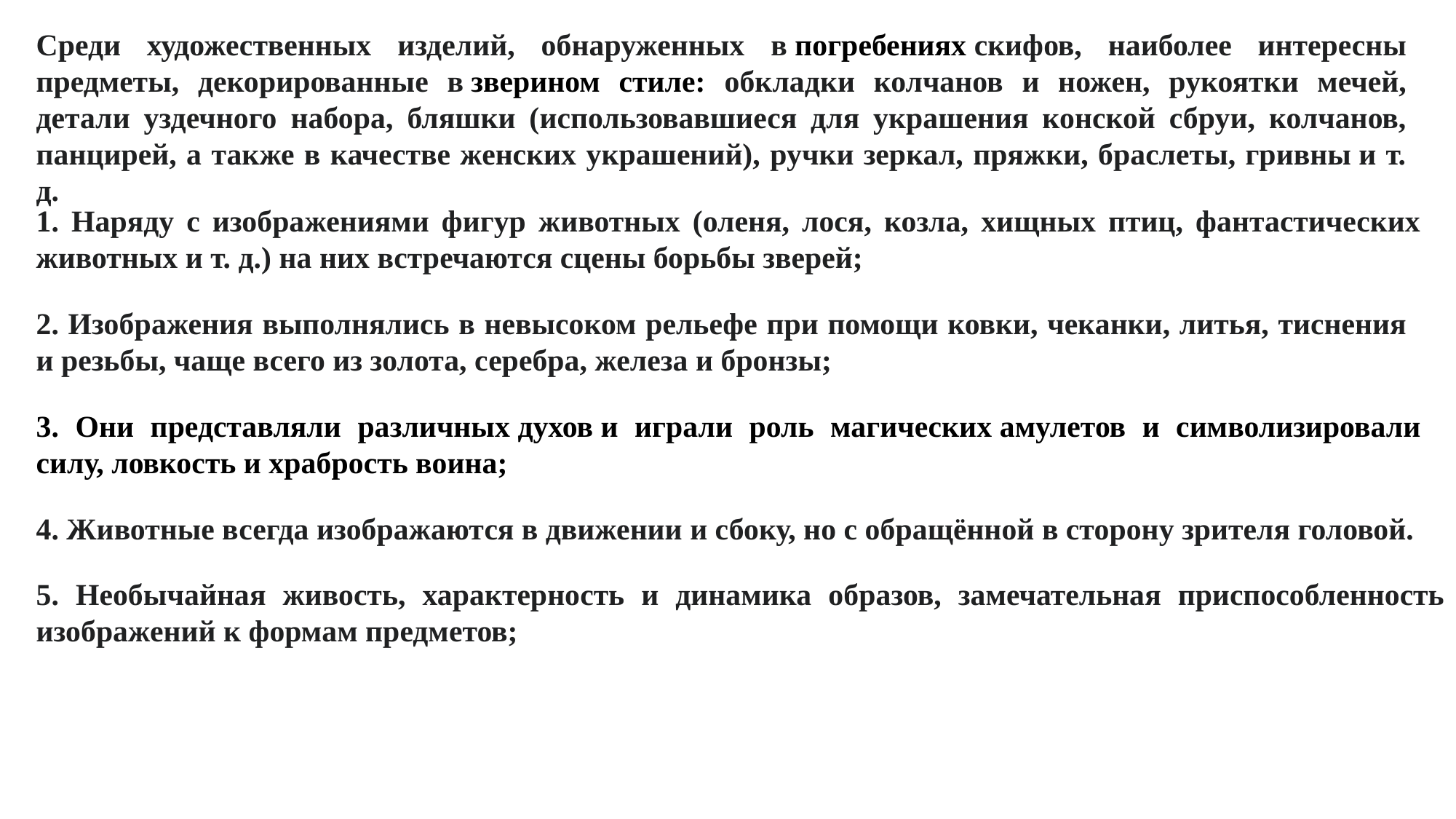

Среди художественных изделий, обнаруженных в погребениях скифов, наиболее интересны предметы, декорированные в зверином стиле: обкладки колчанов и ножен, рукоятки мечей, детали уздечного набора, бляшки (использовавшиеся для украшения конской сбруи, колчанов, панцирей, а также в качестве женских украшений), ручки зеркал, пряжки, браслеты, гривны и т. д.
1. Наряду с изображениями фигур животных (оленя, лося, козла, хищных птиц, фантастических животных и т. д.) на них встречаются сцены борьбы зверей;
2. Изображения выполнялись в невысоком рельефе при помощи ковки, чеканки, литья, тиснения и резьбы, чаще всего из золота, серебра, железа и бронзы;
3. Они представляли различных духов и играли роль магических амулетов и символизировали силу, ловкость и храбрость воина;
4. Животные всегда изображаются в движении и сбоку, но с обращённой в сторону зрителя головой.
5. Необычайная живость, характерность и динамика образов, замечательная приспособленность изображений к формам предметов;